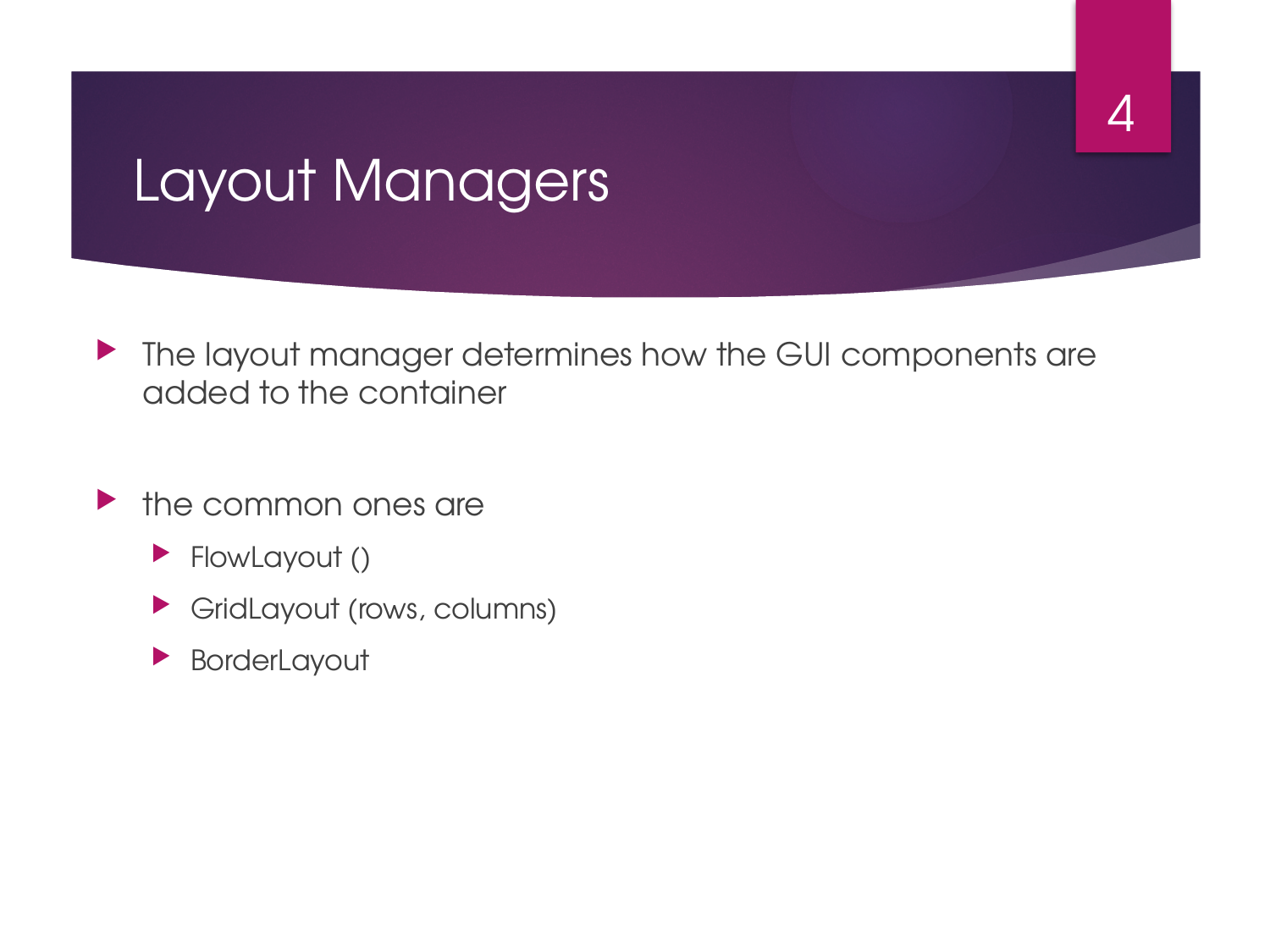

4
# Layout Managers
The layout manager determines how the GUI components are added to the container

the common ones are
FlowLayout ()
GridLayout (rows, columns)
BorderLayout